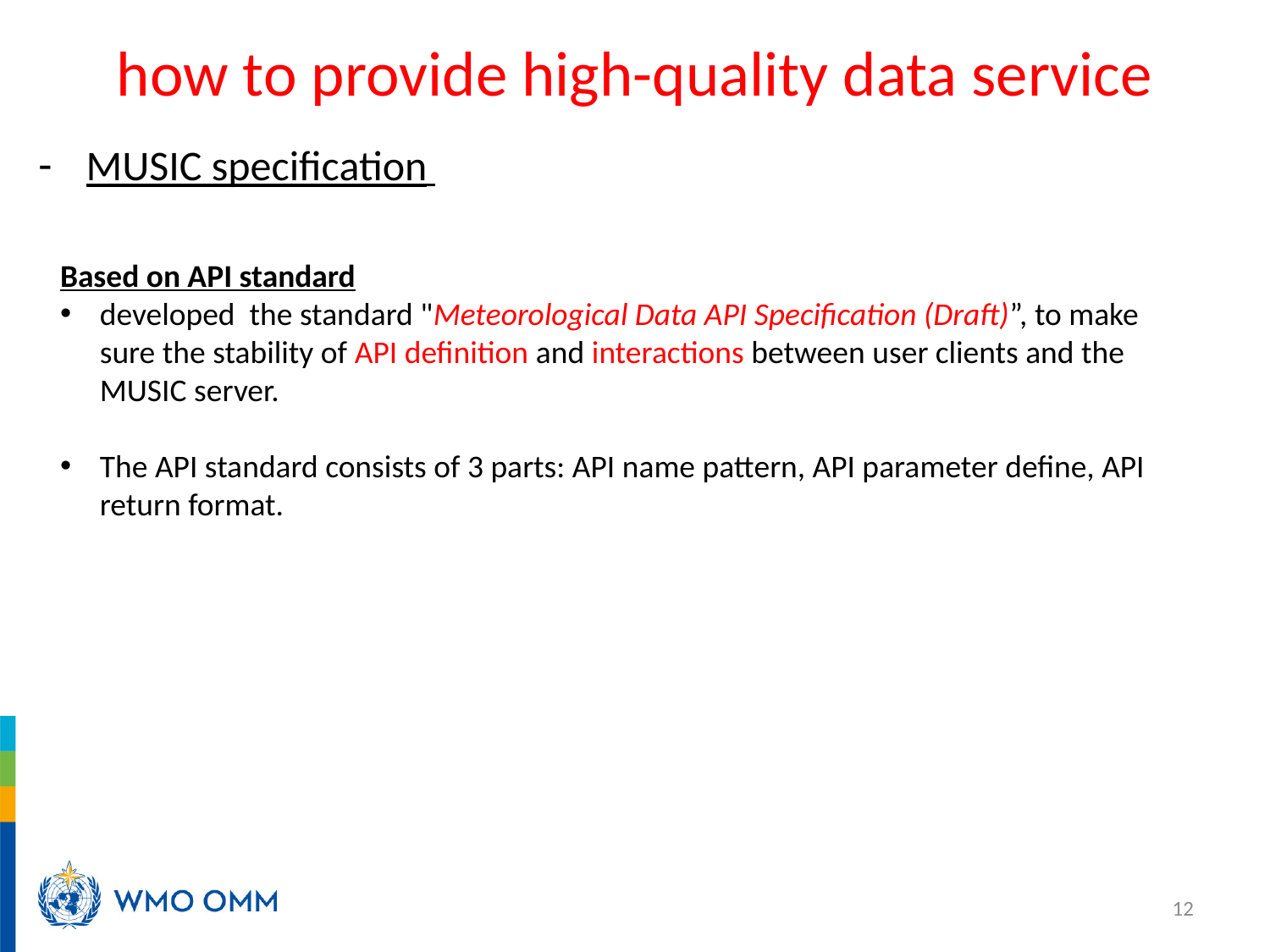

how to provide high-quality data service
MUSIC specification
Based on API standard
developed  the standard "Meteorological Data API Specification (Draft)”, to make sure the stability of API definition and interactions between user clients and the MUSIC server.

The API standard consists of 3 parts: API name pattern, API parameter define, API return format.
12